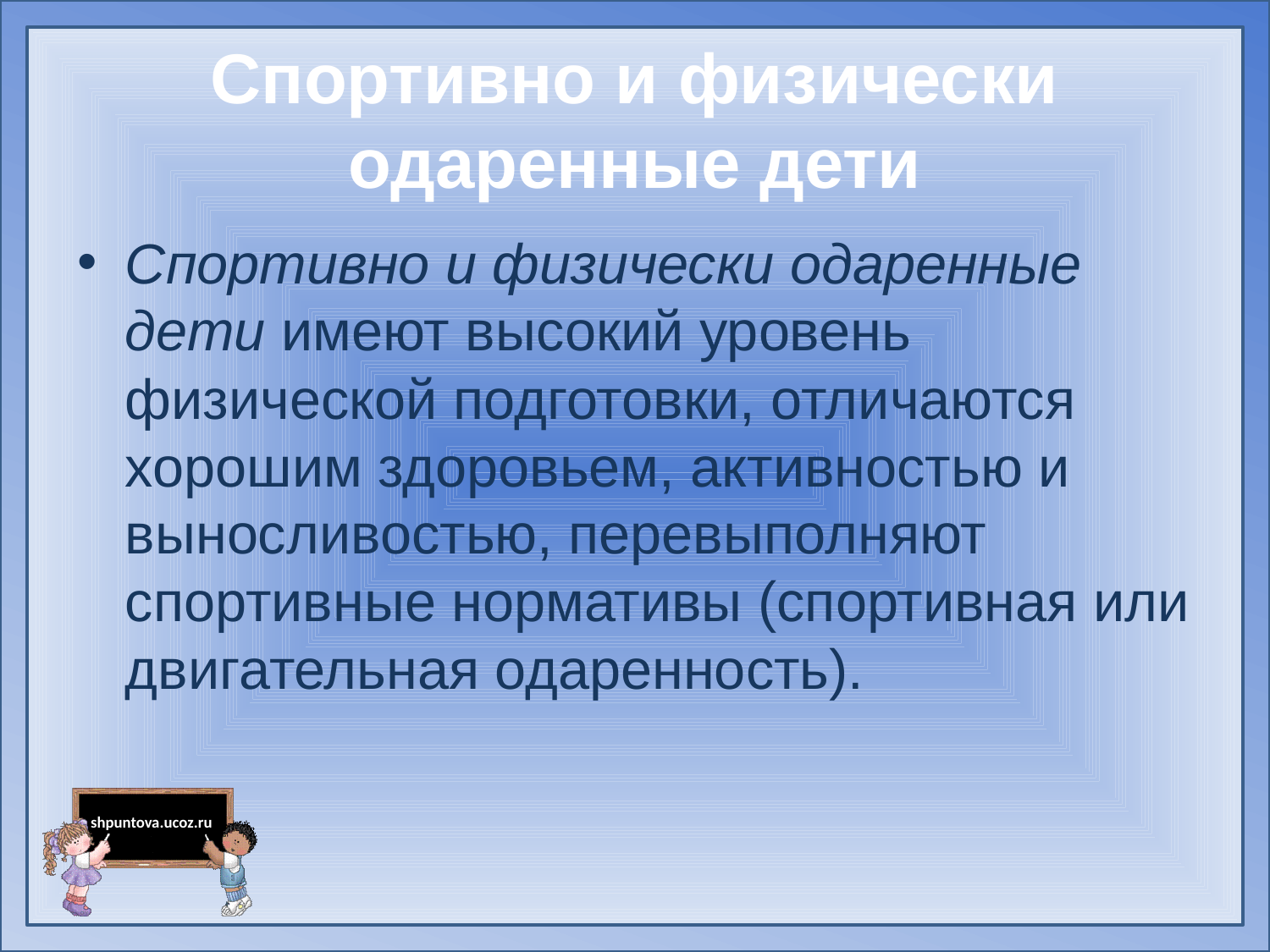

# Спортивно и физически одаренные дети
Спортивно и физически одаренные дети имеют высокий уровень физической подготовки, отличаются хорошим здоровьем, активностью и выносливостью, перевыполняют спортивные нормативы (спортивная или двигательная одаренность).